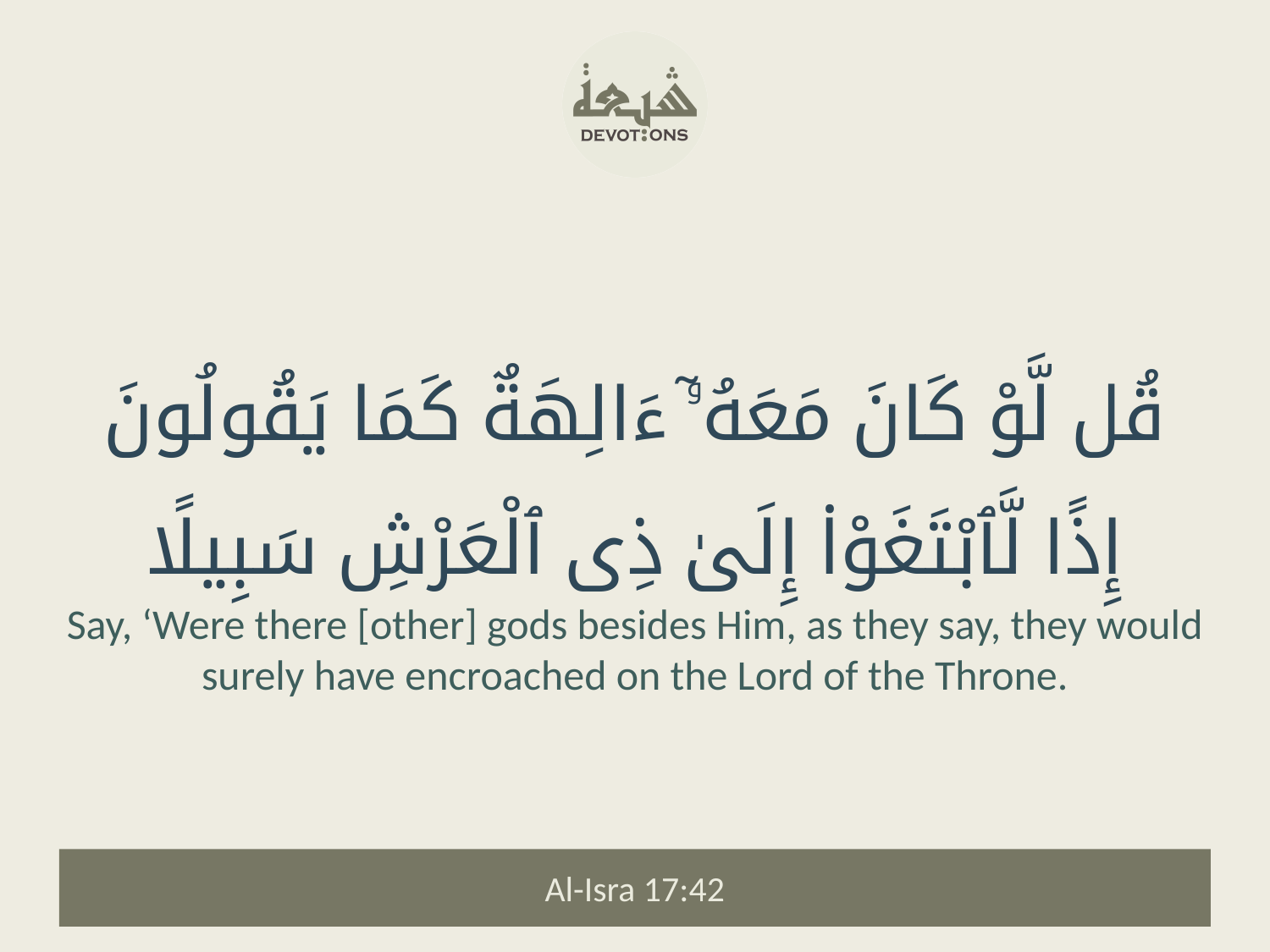

قُل لَّوْ كَانَ مَعَهُۥٓ ءَالِهَةٌ كَمَا يَقُولُونَ إِذًا لَّٱبْتَغَوْا۟ إِلَىٰ ذِى ٱلْعَرْشِ سَبِيلًا
Say, ‘Were there [other] gods besides Him, as they say, they would surely have encroached on the Lord of the Throne.
Al-Isra 17:42